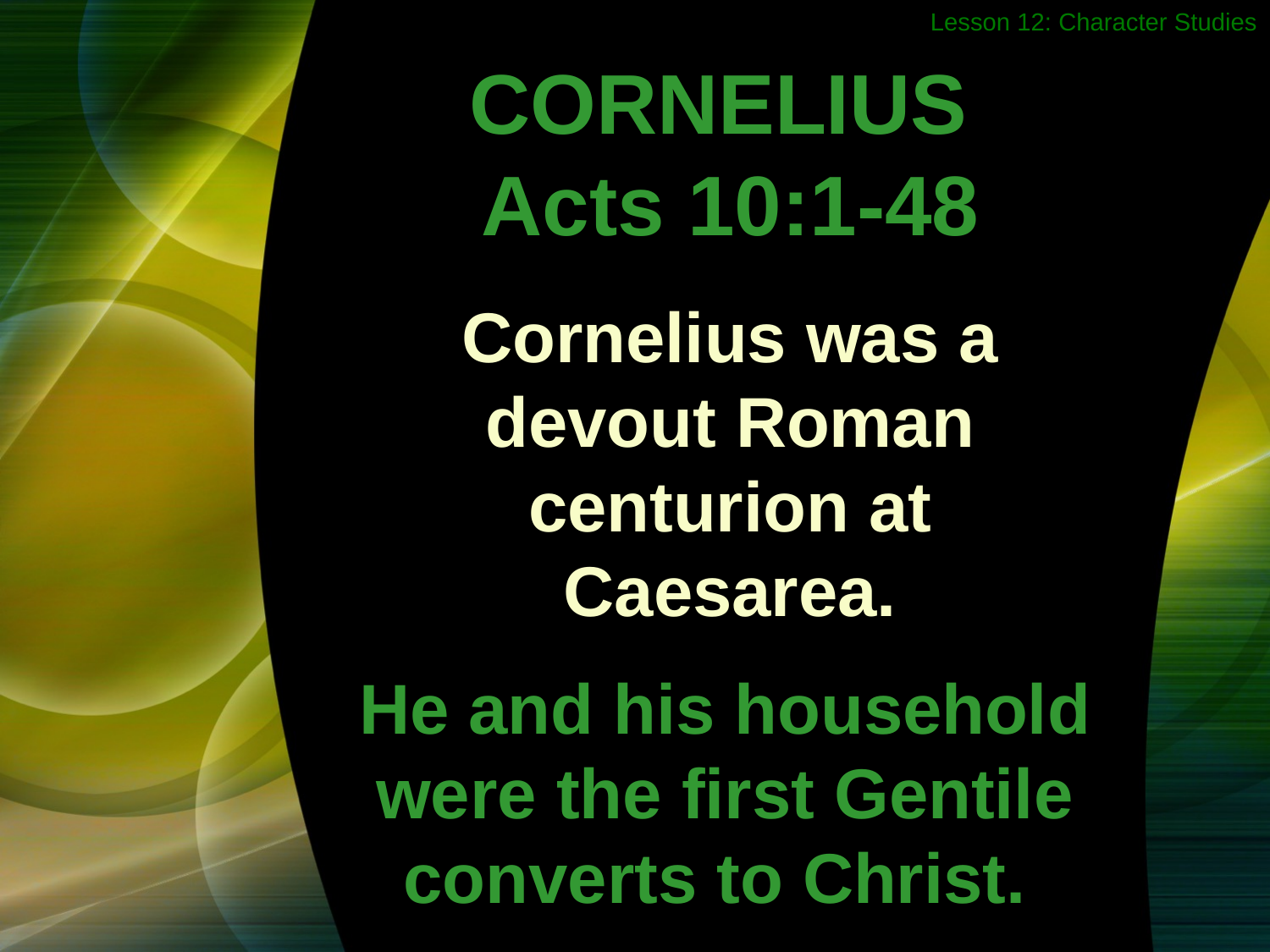

Lesson 12: Character Studies
CORNELIUS
Acts 10:1-48
Cornelius was a devout Roman centurion at Caesarea.
He and his household
were the first Gentile converts to Christ.